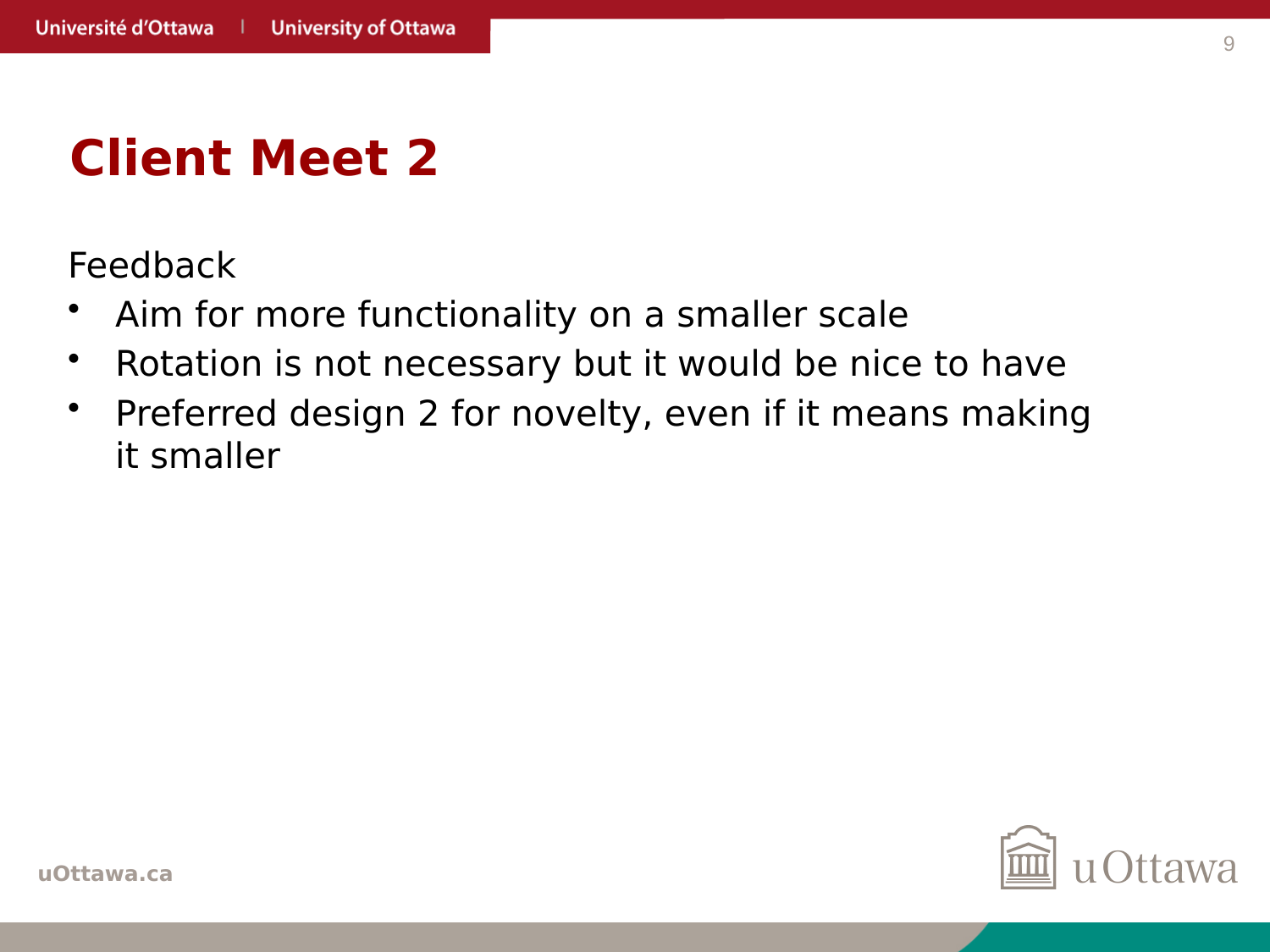

9
# Client Meet 2
Feedback
Aim for more functionality on a smaller scale
Rotation is not necessary but it would be nice to have
Preferred design 2 for novelty, even if it means making it smaller